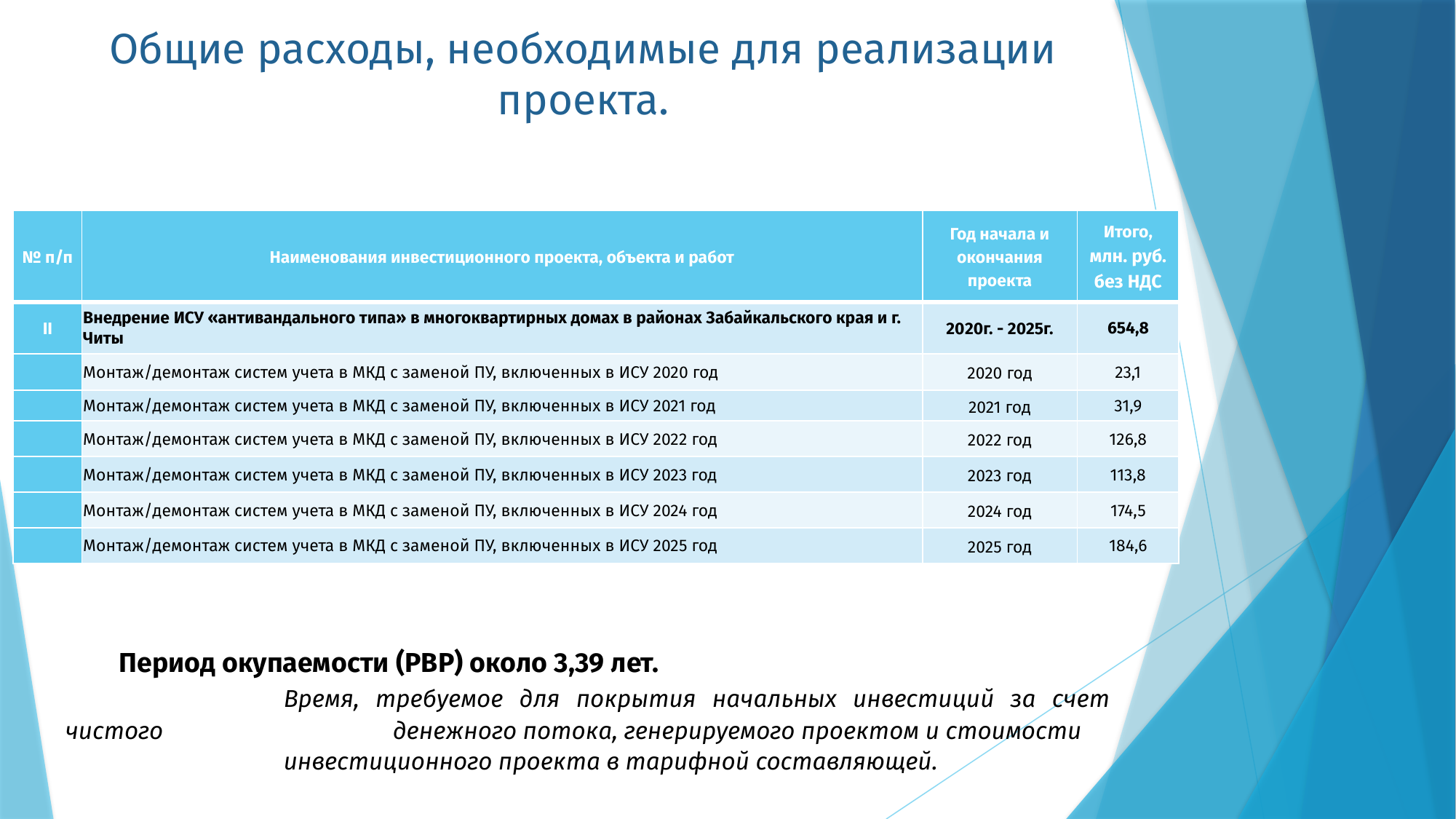

# Общие расходы, необходимые для реализации проекта.
| № п/п | Наименования инвестиционного проекта, объекта и работ | Год начала и окончания проекта | Итого, млн. руб. без НДС |
| --- | --- | --- | --- |
| II | Внедрение ИСУ «антивандального типа» в многоквартирных домах в районах Забайкальского края и г. Читы | 2020г. - 2025г. | 654,8 |
|  | Монтаж/демонтаж систем учета в МКД с заменой ПУ, включенных в ИСУ 2020 год | 2020 год | 23,1 |
|  | Монтаж/демонтаж систем учета в МКД с заменой ПУ, включенных в ИСУ 2021 год | 2021 год | 31,9 |
|  | Монтаж/демонтаж систем учета в МКД с заменой ПУ, включенных в ИСУ 2022 год | 2022 год | 126,8 |
|  | Монтаж/демонтаж систем учета в МКД с заменой ПУ, включенных в ИСУ 2023 год | 2023 год | 113,8 |
|  | Монтаж/демонтаж систем учета в МКД с заменой ПУ, включенных в ИСУ 2024 год | 2024 год | 174,5 |
|  | Монтаж/демонтаж систем учета в МКД с заменой ПУ, включенных в ИСУ 2025 год | 2025 год | 184,6 |
Период окупаемости (PBP) около 3,39 лет.
		Время, требуемое для покрытия начальных инвестиций за счет чистого 			денежного потока, генерируемого проектом и стоимости
		инвестиционного проекта в тарифной составляющей.